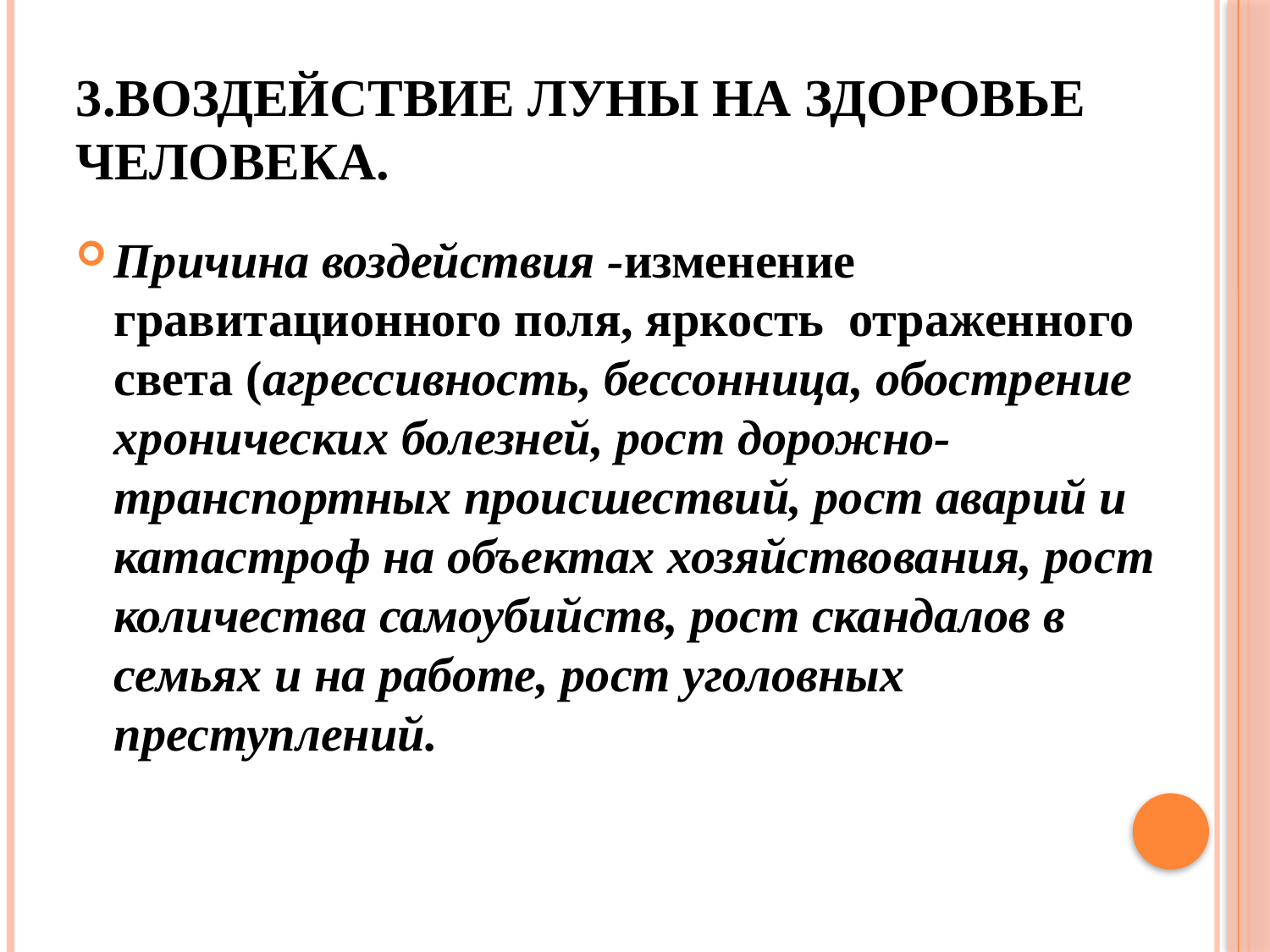

# 3.Воздействие Луны на здоровье человека.
Причина воздействия -изменение  гравитационного поля, яркость  отраженного света (агрессивность, бессонница, обострение хронических болезней, рост дорожно-транспортных происшествий, рост аварий и катастроф на объектах хозяйствования, рост количества самоубийств, рост скандалов в семьях и на работе, рост уголовных преступлений.